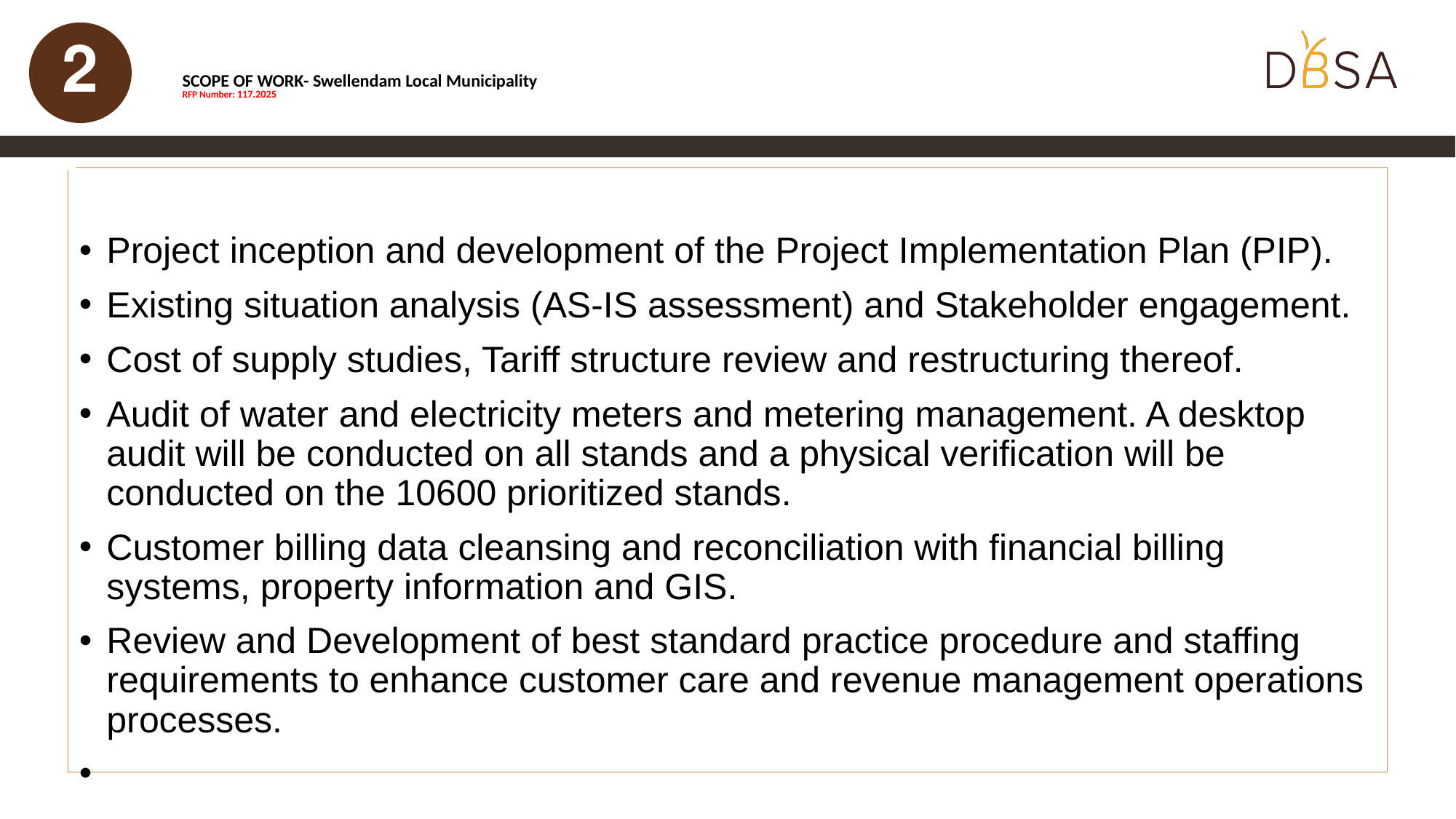

2.
# SCOPE OF WORK- Swellendam Local Municipality RFP Number: 117.2025

Project inception and development of the Project Implementation Plan (PIP).
Existing situation analysis (AS-IS assessment) and Stakeholder engagement.
Cost of supply studies, Tariff structure review and restructuring thereof.
Audit of water and electricity meters and metering management. A desktop audit will be conducted on all stands and a physical verification will be conducted on the 10600 prioritized stands.
Customer billing data cleansing and reconciliation with financial billing systems, property information and GIS.
Review and Development of best standard practice procedure and staffing requirements to enhance customer care and revenue management operations processes.